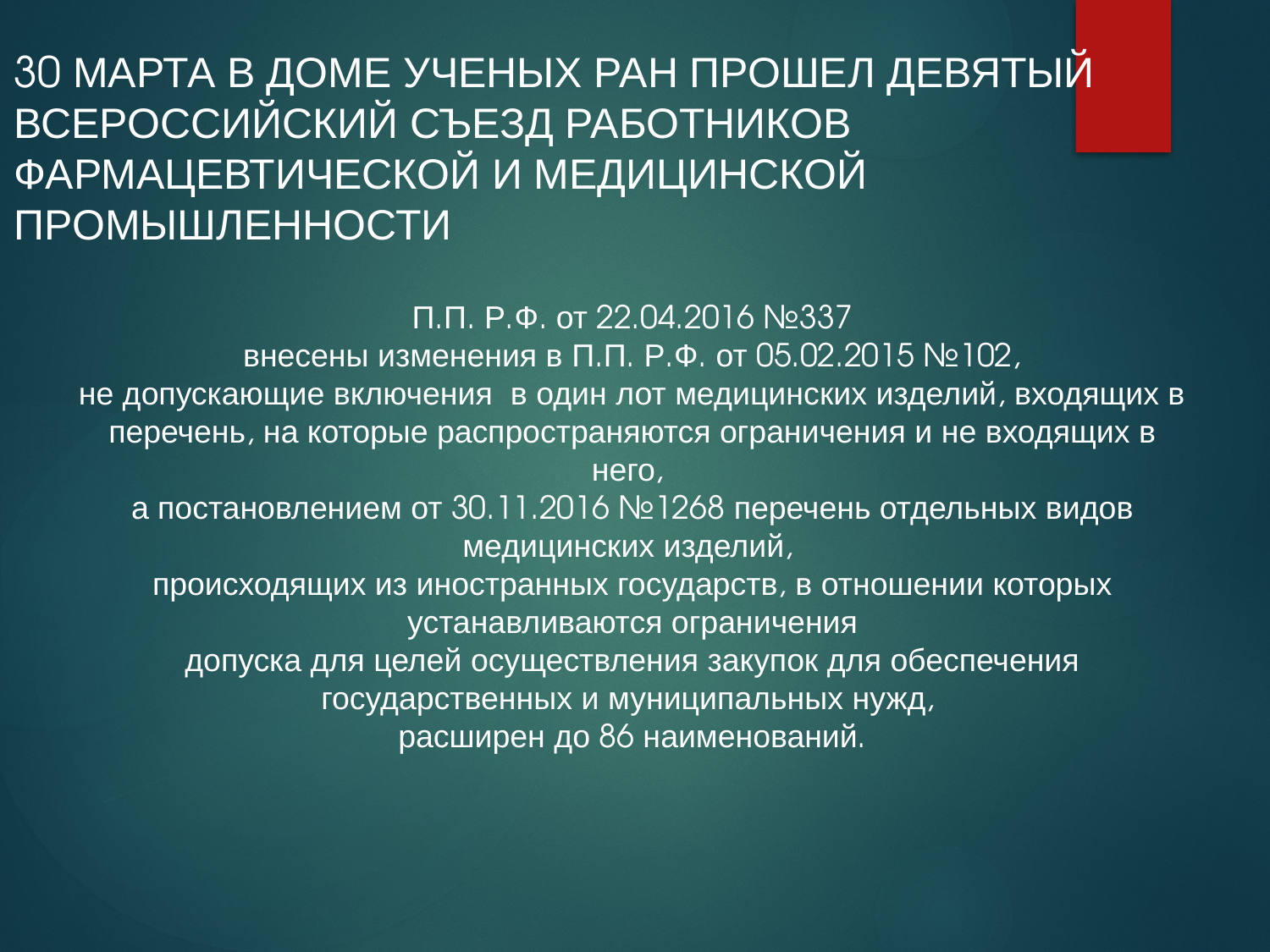

# 30 марта в Доме ученых РАН прошел Девятый Всероссийский съезд работников фармацевтической и медицинской промышленности
П.П. Р.Ф. от 22.04.2016 №337
внесены изменения в П.П. Р.Ф. от 05.02.2015 №102,
не допускающие включения  в один лот медицинских изделий, входящих в перечень, на которые распространяются ограничения и не входящих в него,
а постановлением от 30.11.2016 №1268 перечень отдельных видов медицинских изделий,
происходящих из иностранных государств, в отношении которых устанавливаются ограничения
допуска для целей осуществления закупок для обеспечения государственных и муниципальных нужд,
расширен до 86 наименований.